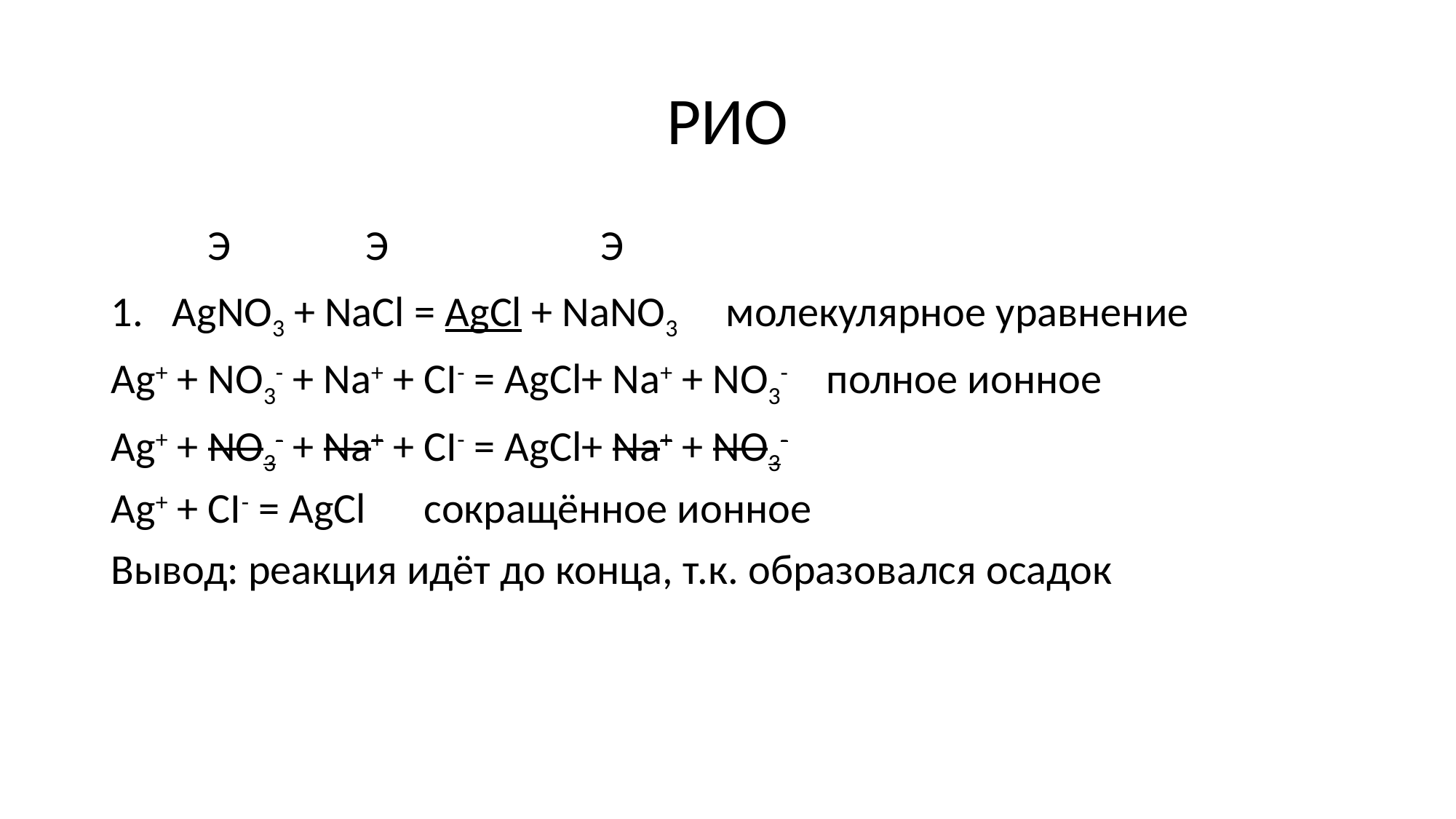

# РИО
          Э              Э                      Э
AgNO3 + NaCl = AgCl + NaNO3     молекулярное уравнение
Ag+ + NO3- + Na+ + CI- = AgCl+ Na+ + NO3-    полное ионное
Ag+ + NO3- + Na+ + CI- = AgCl+ Na+ + NO3-
Ag+ + CI- = AgCl      сокращённое ионное
Вывод: реакция идёт до конца, т.к. образовался осадок